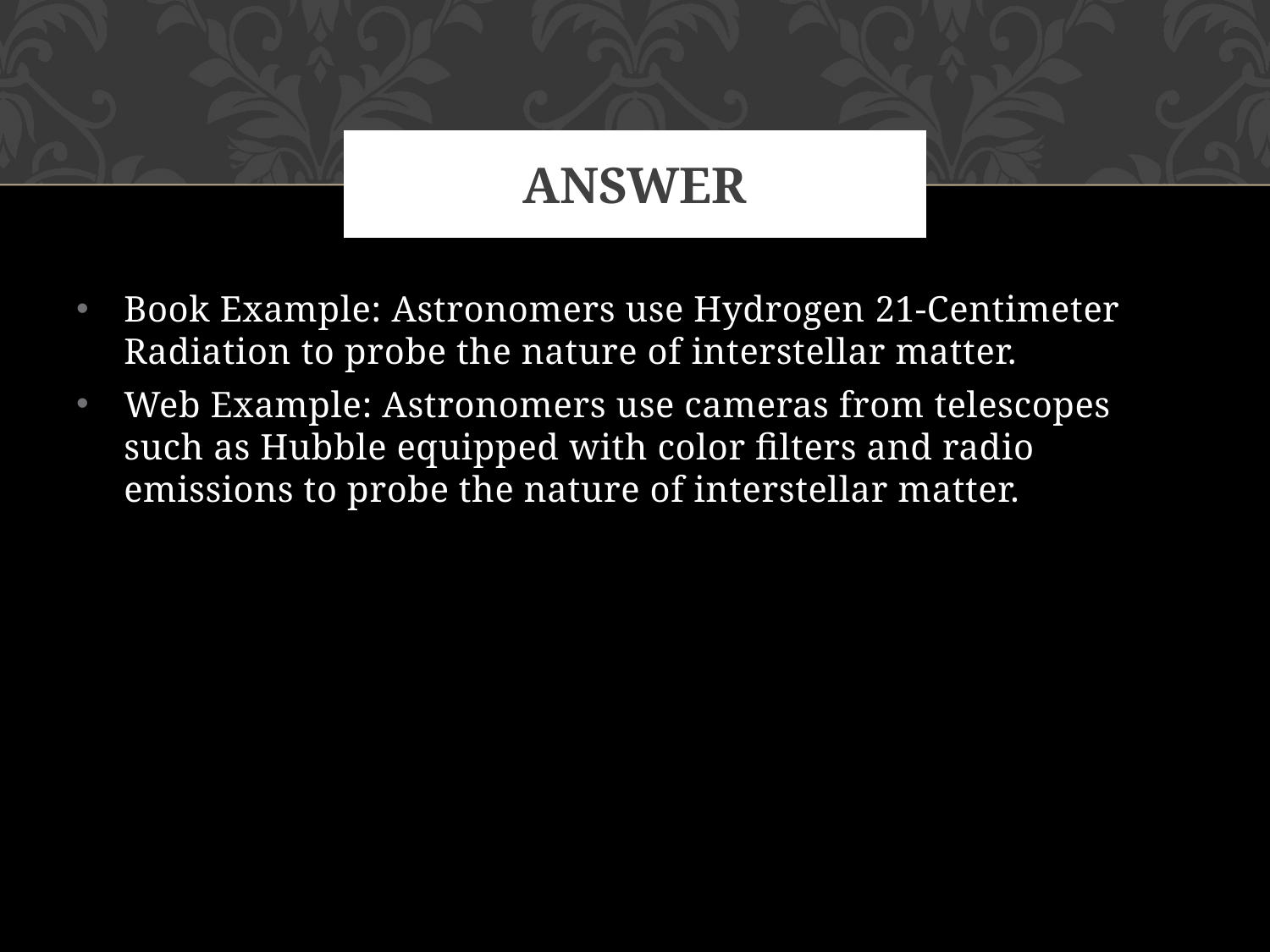

# Answer
Book Example: Astronomers use Hydrogen 21-Centimeter Radiation to probe the nature of interstellar matter.
Web Example: Astronomers use cameras from telescopes such as Hubble equipped with color filters and radio emissions to probe the nature of interstellar matter.